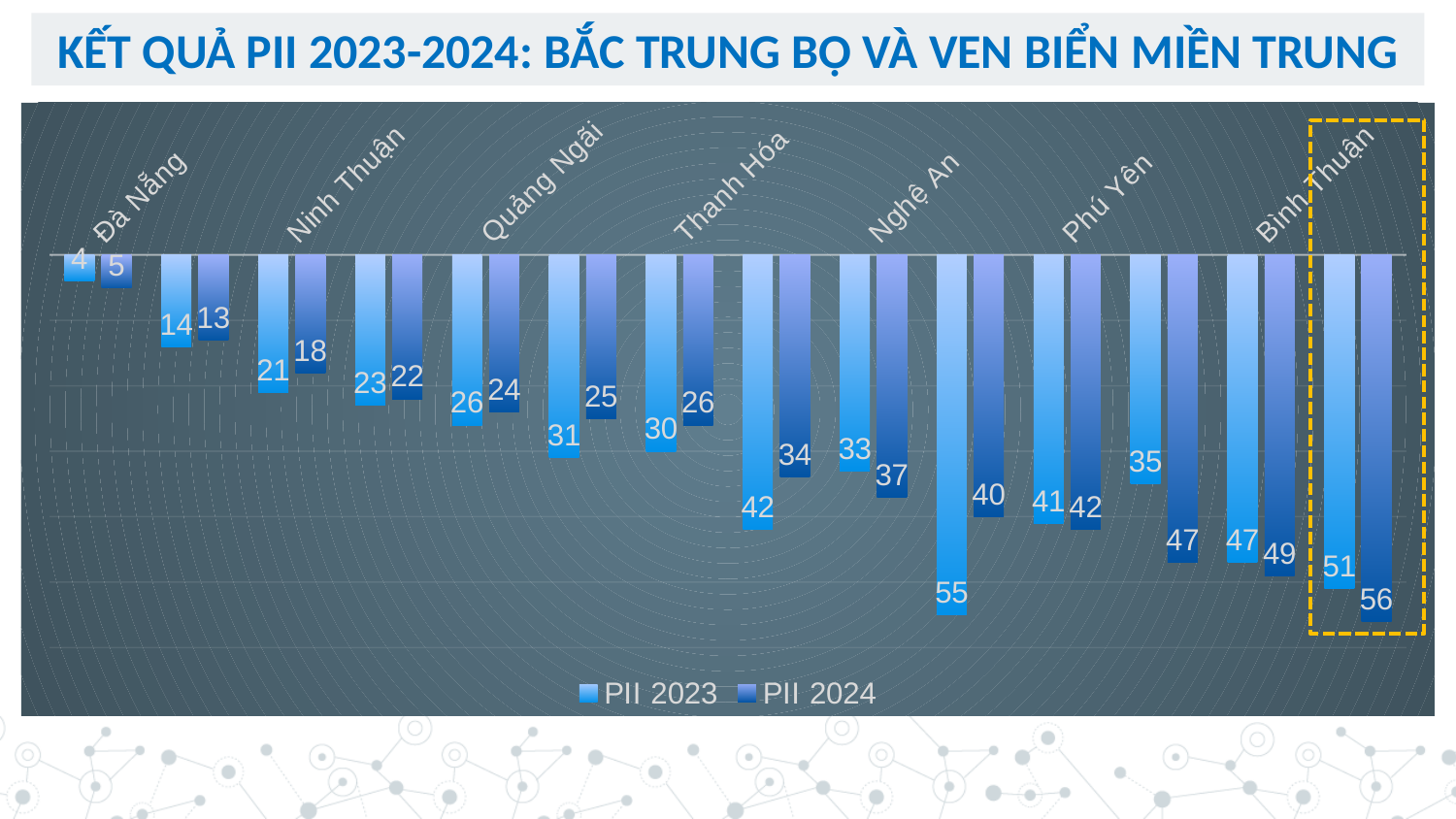

Kết quả PII 2023-2024: bắc trung bộ và ven biển miền trung

### Chart

| Category | PII 2023 | PII 2024 |
|---|---|---|
| Đà Nẵng | 4.0 | 5.0 |
| Thừa Thiên Huế | 14.0 | 13.0 |
| Ninh Thuận | 21.0 | 18.0 |
| Bình Định | 23.0 | 22.0 |
| Quảng Ngãi | 26.0 | 24.0 |
| Khánh Hòa | 31.0 | 25.0 |
| Thanh Hóa | 30.0 | 26.0 |
| Hà Tĩnh | 42.0 | 34.0 |
| Nghệ An | 33.0 | 37.0 |
| Quảng Trị | 55.0 | 40.0 |
| Phú Yên | 41.0 | 42.0 |
| Quảng Nam | 35.0 | 47.0 |
| Bình Thuận | 47.0 | 49.0 |
| Quảng Bình | 51.0 | 56.0 |